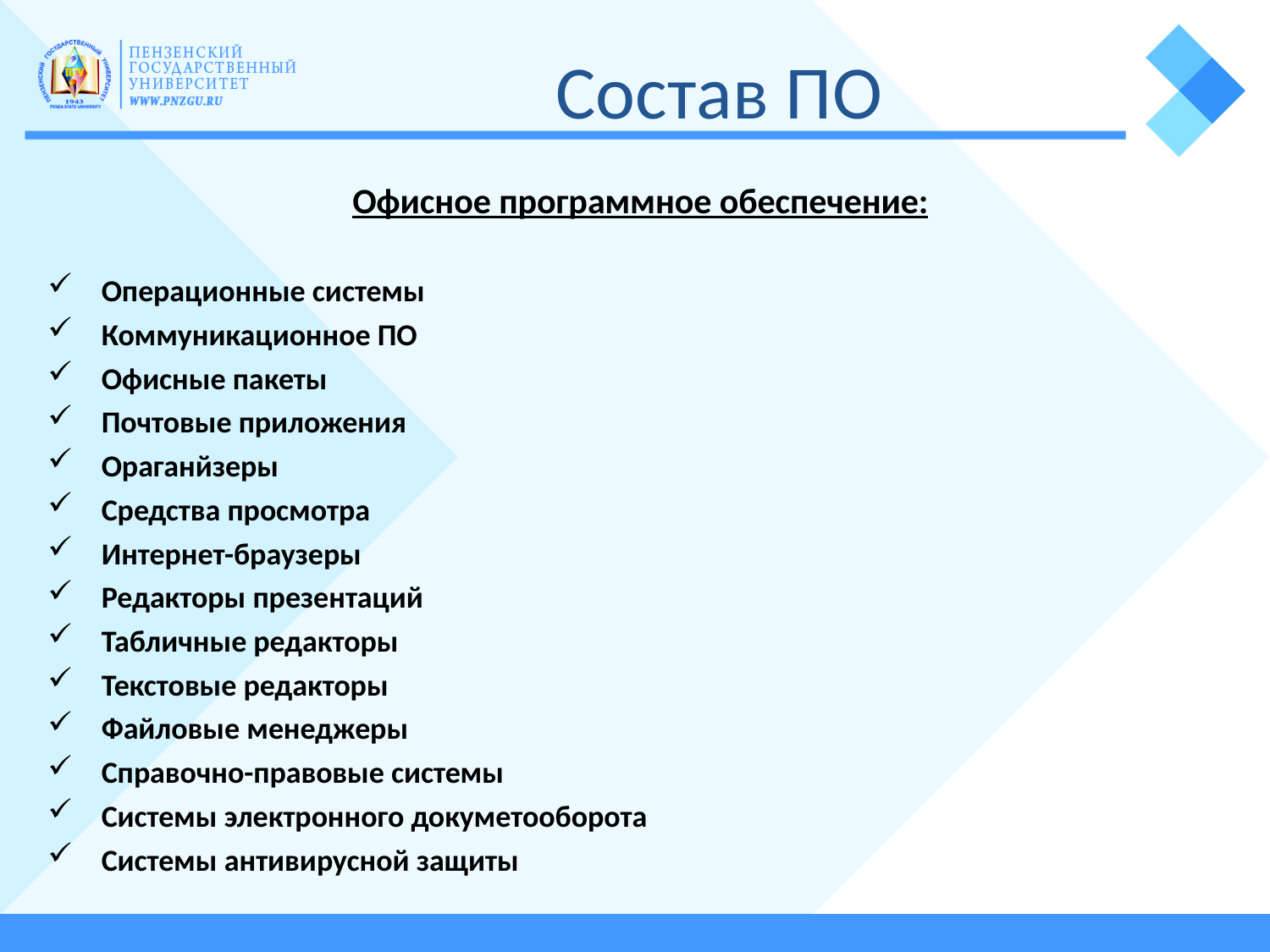

# Состав ПО
Офисное программное обеспечение:

Операционные системы
Коммуникационное ПО
Офисные пакеты
Почтовые приложения
Ораганйзеры
Средства просмотра
Интернет-браузеры
Редакторы презентаций
Табличные редакторы
Текстовые редакторы
Файловые менеджеры
Справочно-правовые системы
Системы электронного докуметооборота
Системы антивирусной защиты